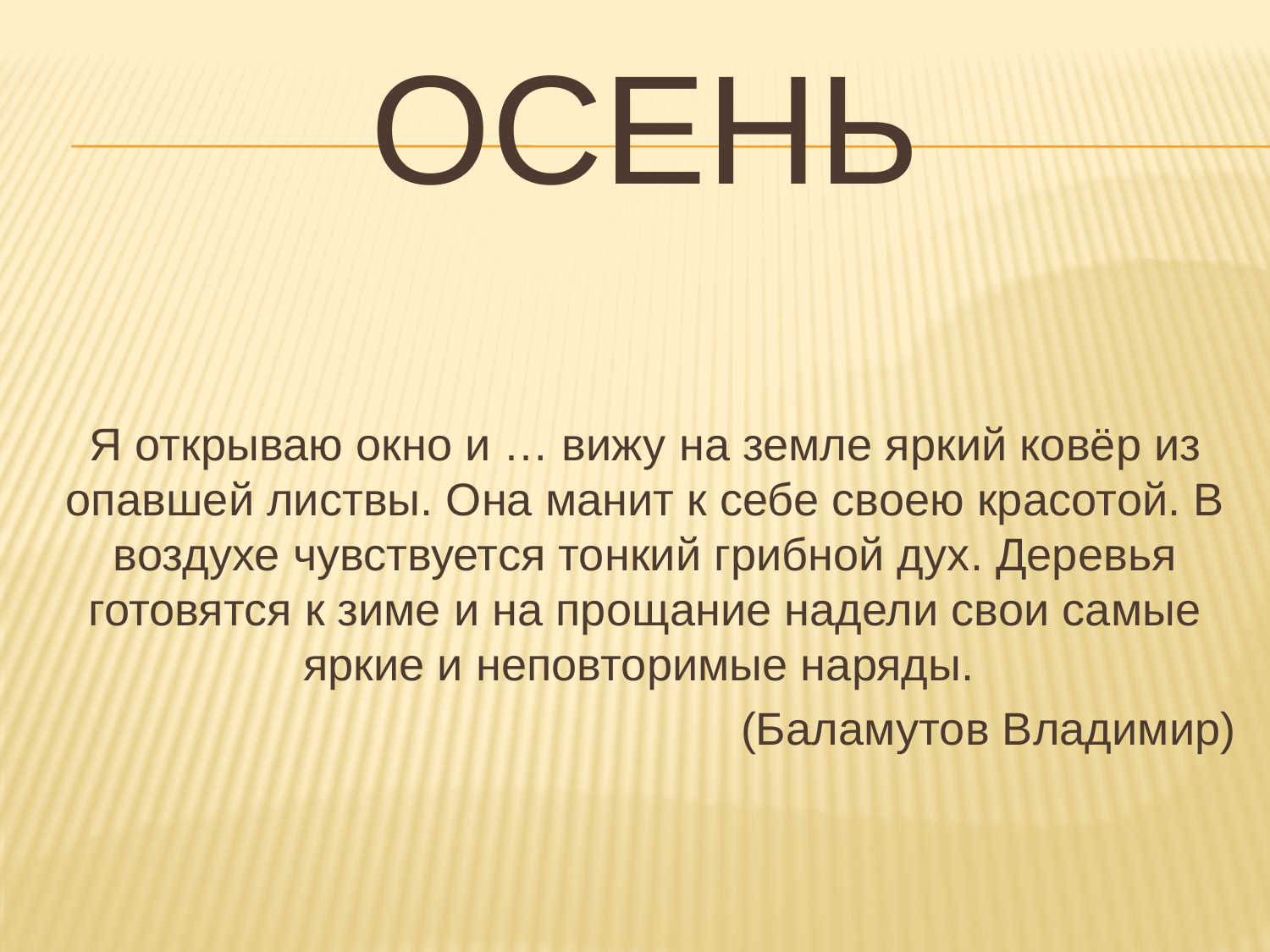

# Осень

Я открываю окно и … вижу на земле яркий ковёр из опавшей листвы. Она манит к себе своею красотой. В воздухе чувствуется тонкий грибной дух. Деревья готовятся к зиме и на прощание надели свои самые яркие и неповторимые наряды.
(Баламутов Владимир)